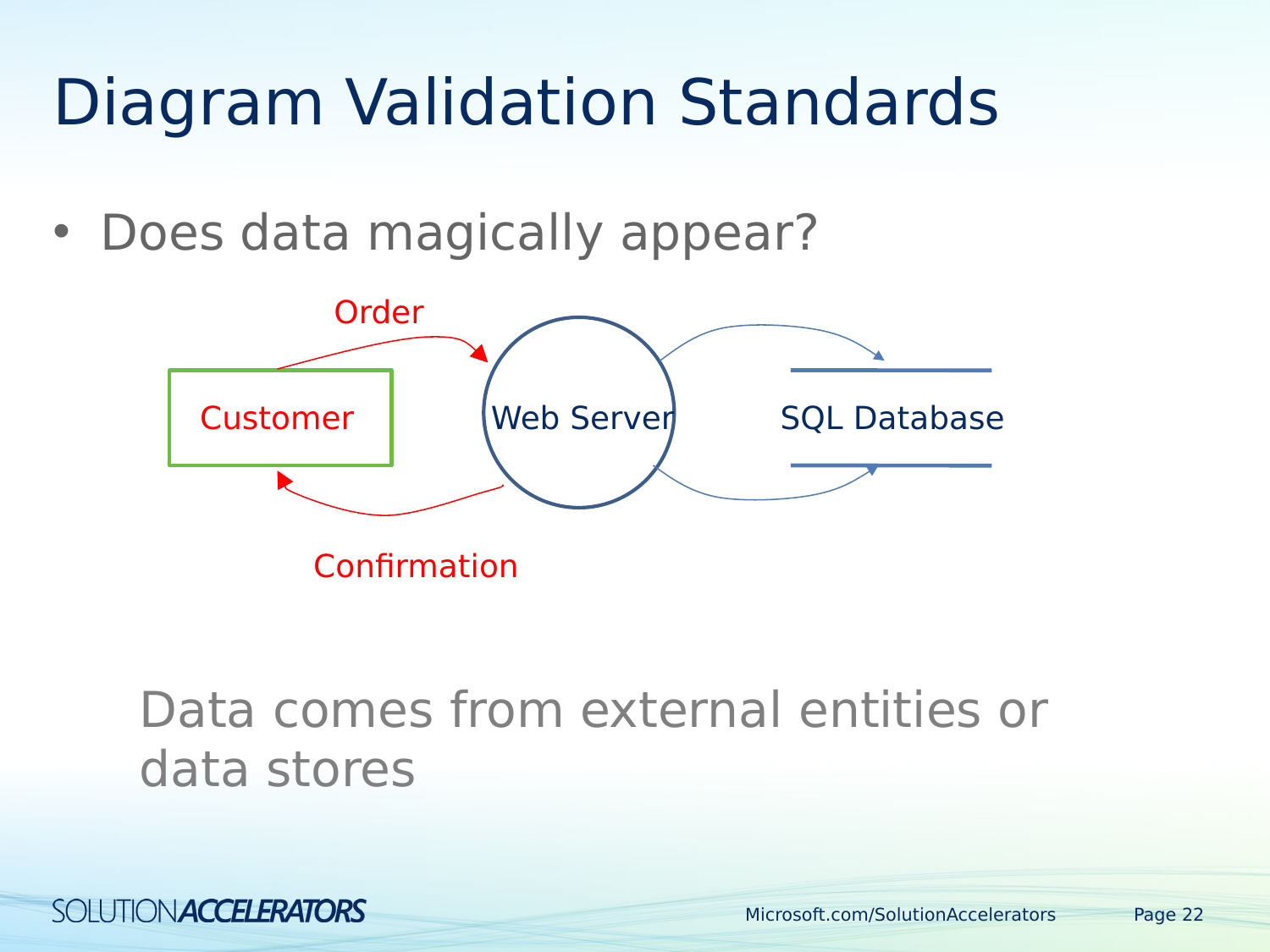

# Diagram Validation Standards
Does data magically appear?

Order

Customer

Confirmation

Web Server
SQL Database

Data comes from external entities or data stores
Microsoft.com/SolutionAccelerators
Page 22